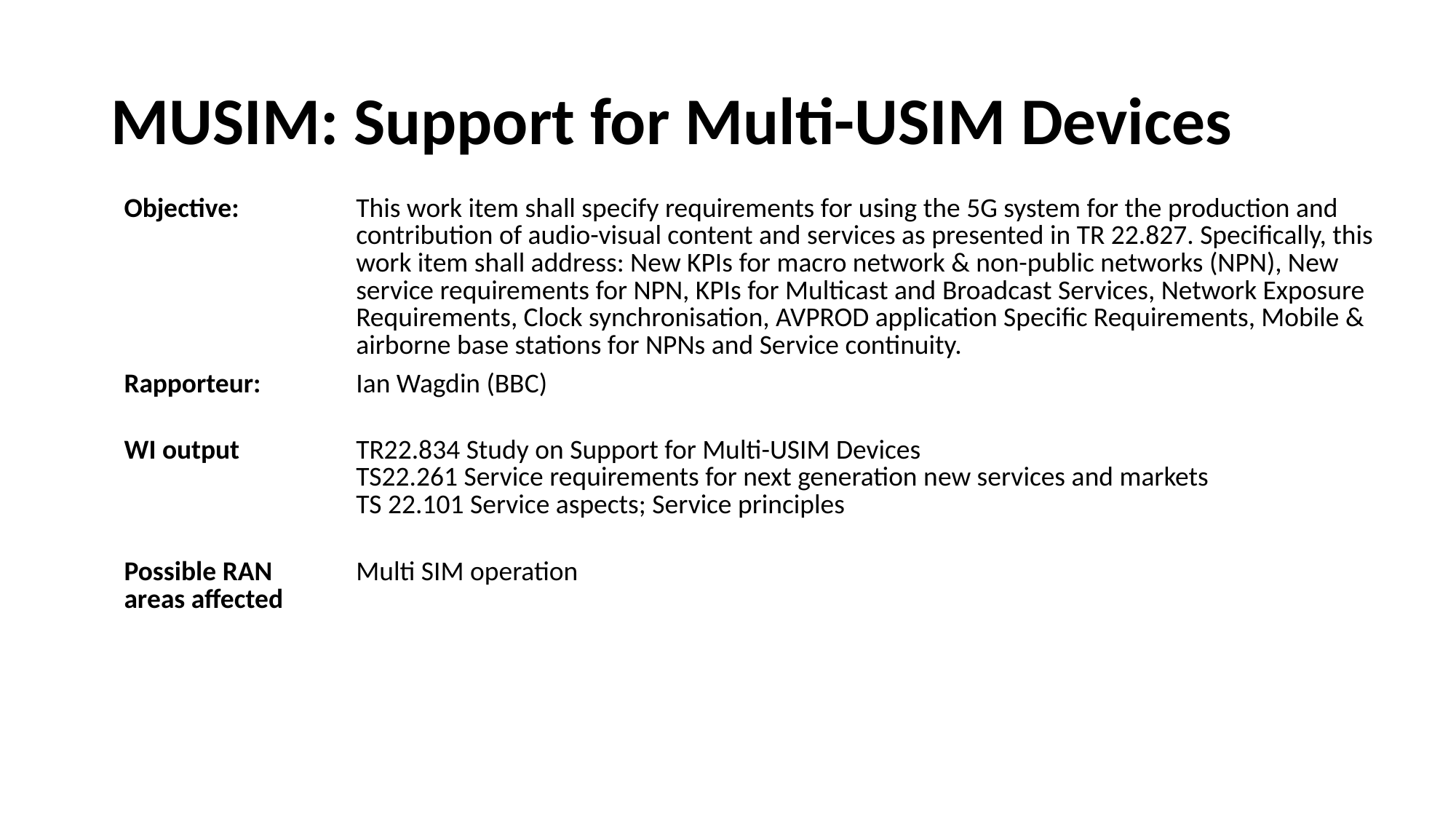

# MUSIM: Support for Multi-USIM Devices
| Objective: | This work item shall specify requirements for using the 5G system for the production and contribution of audio-visual content and services as presented in TR 22.827. Specifically, this work item shall address: New KPIs for macro network & non-public networks (NPN), New service requirements for NPN, KPIs for Multicast and Broadcast Services, Network Exposure Requirements, Clock synchronisation, AVPROD application Specific Requirements, Mobile & airborne base stations for NPNs and Service continuity. |
| --- | --- |
| Rapporteur: | Ian Wagdin (BBC) |
| WI output | TR22.834 Study on Support for Multi-USIM Devices TS22.261 Service requirements for next generation new services and markets TS 22.101 Service aspects; Service principles |
| Possible RAN areas affected | Multi SIM operation |